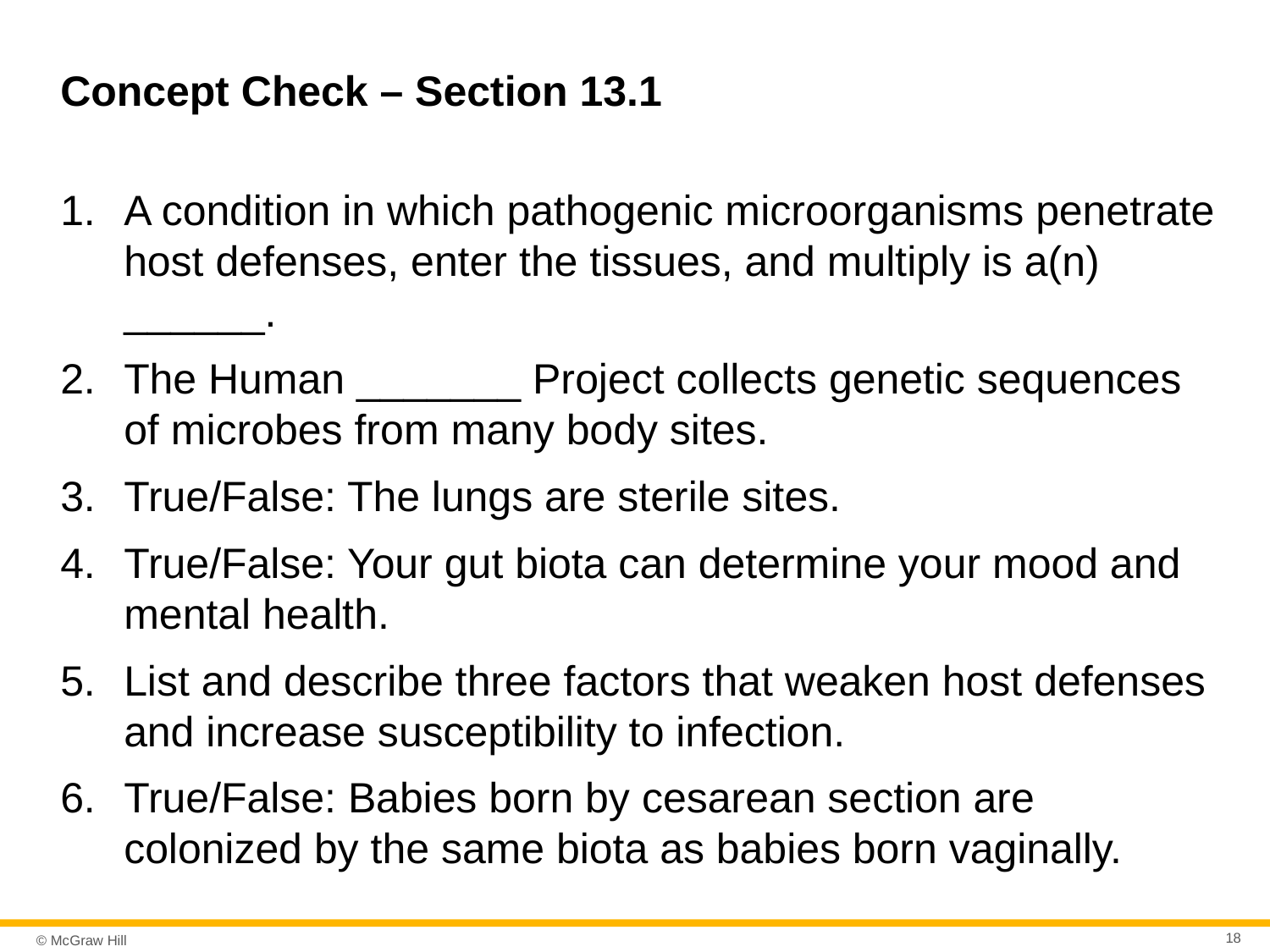

# Concept Check – Section 13.1
A condition in which pathogenic microorganisms penetrate host defenses, enter the tissues, and multiply is a(n) ______.
The Human _______ Project collects genetic sequences of microbes from many body sites.
True/False: The lungs are sterile sites.
True/False: Your gut biota can determine your mood and mental health.
List and describe three factors that weaken host defenses and increase susceptibility to infection.
True/False: Babies born by cesarean section are colonized by the same biota as babies born vaginally.